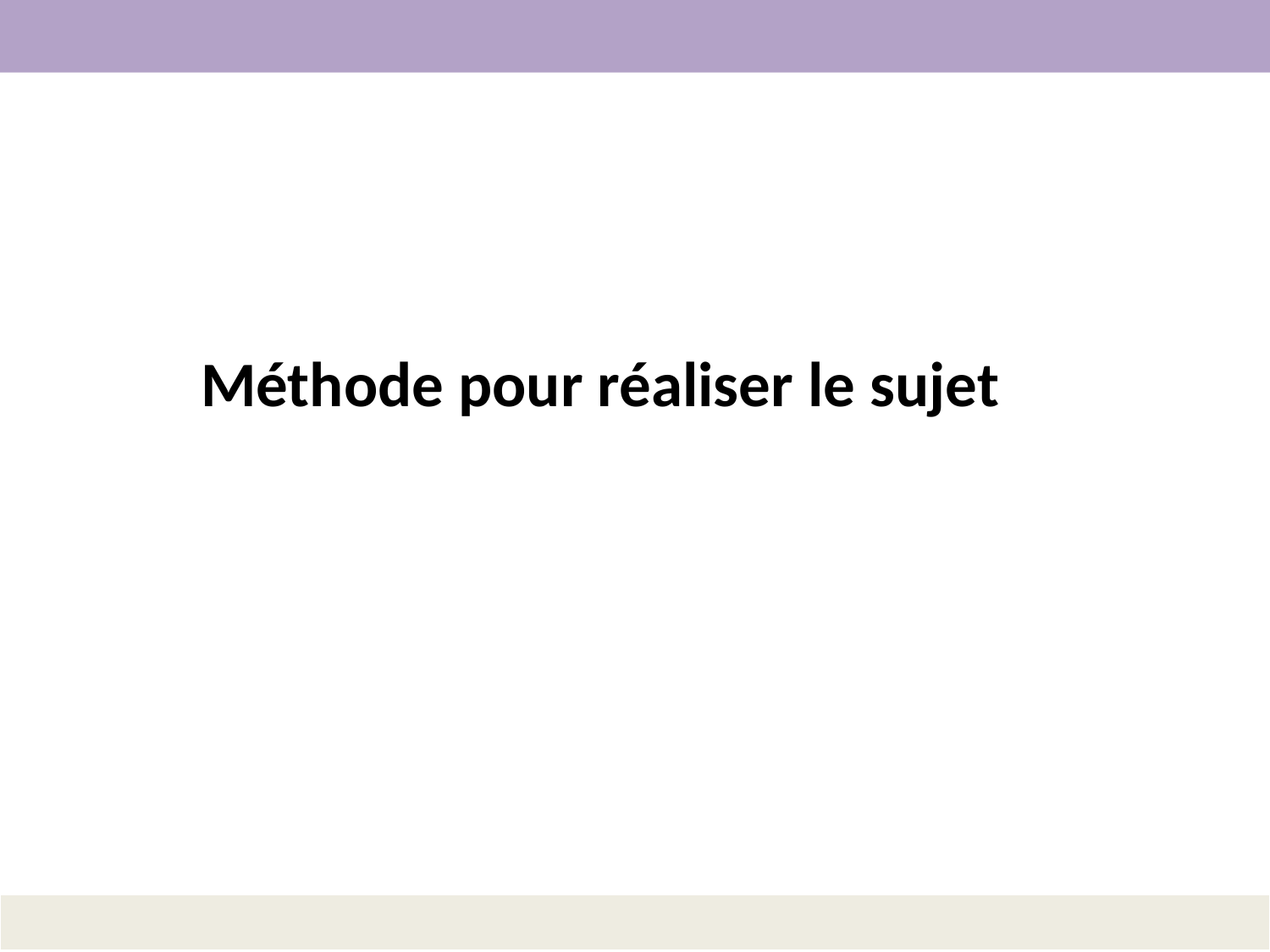

Méthode pour réaliser le sujet

|  |
| --- |